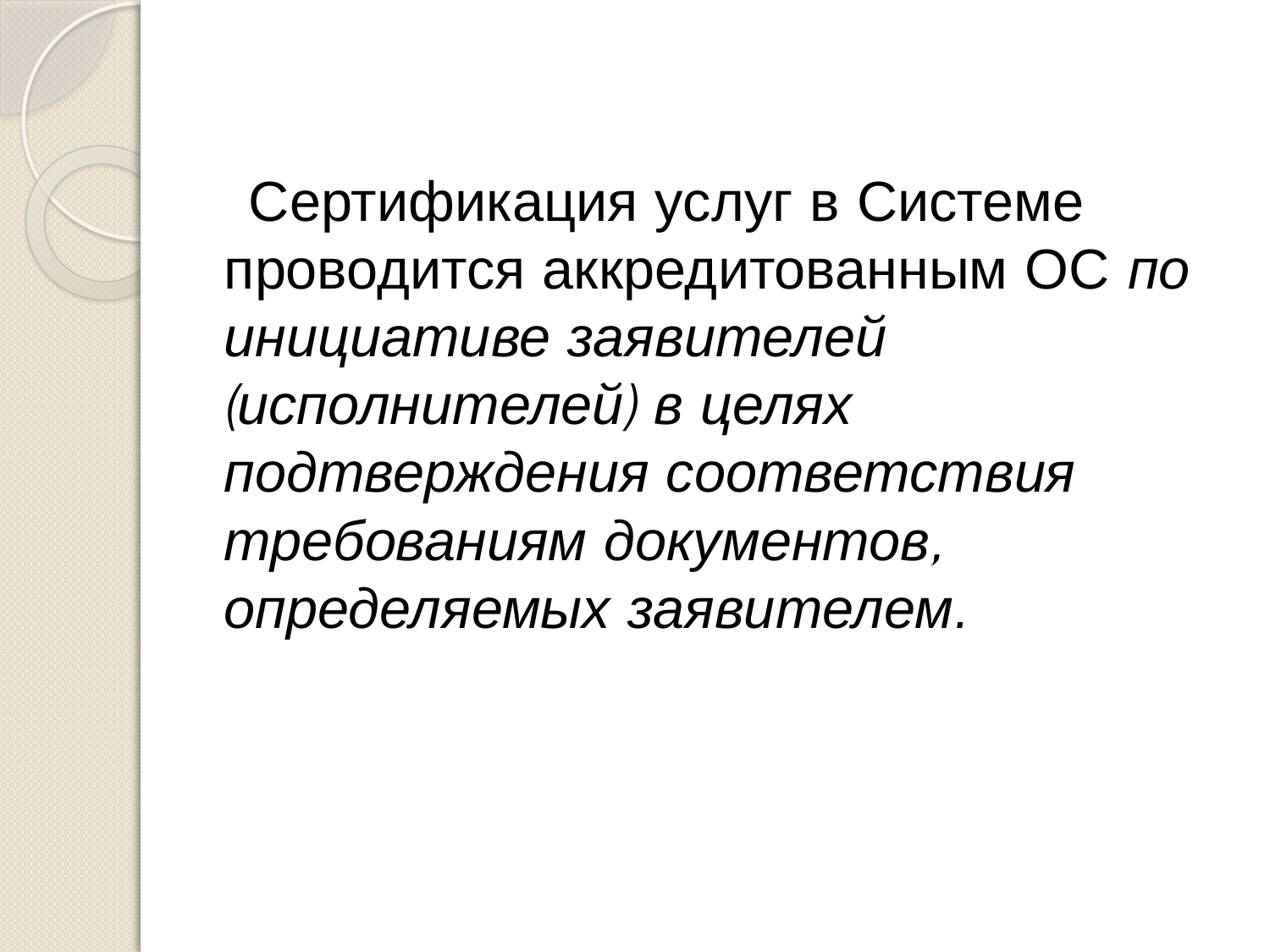

Сертификация услуг в Системе проводится аккредитованным ОС по инициативе заявителей (исполнителей) в целях подтверждения соответствия требованиям документов, определяемых заявителем.